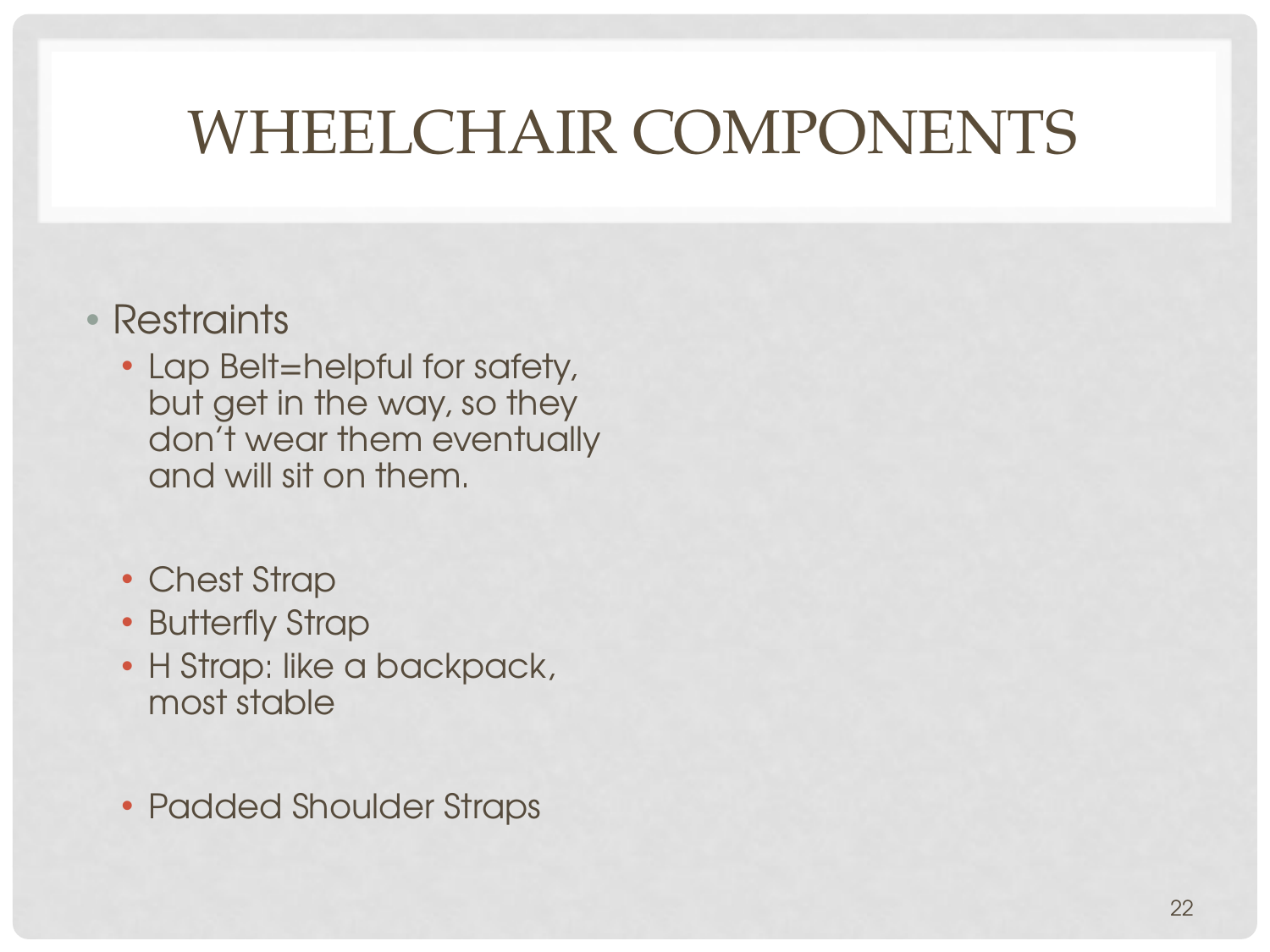

# Wheelchair Components

Restraints
Lap Belt=helpful for safety, but get in the way, so they don’t wear them eventually and will sit on them.

Chest Strap
Butterfly Strap
H Strap: like a backpack, most stable

Padded Shoulder Straps

22